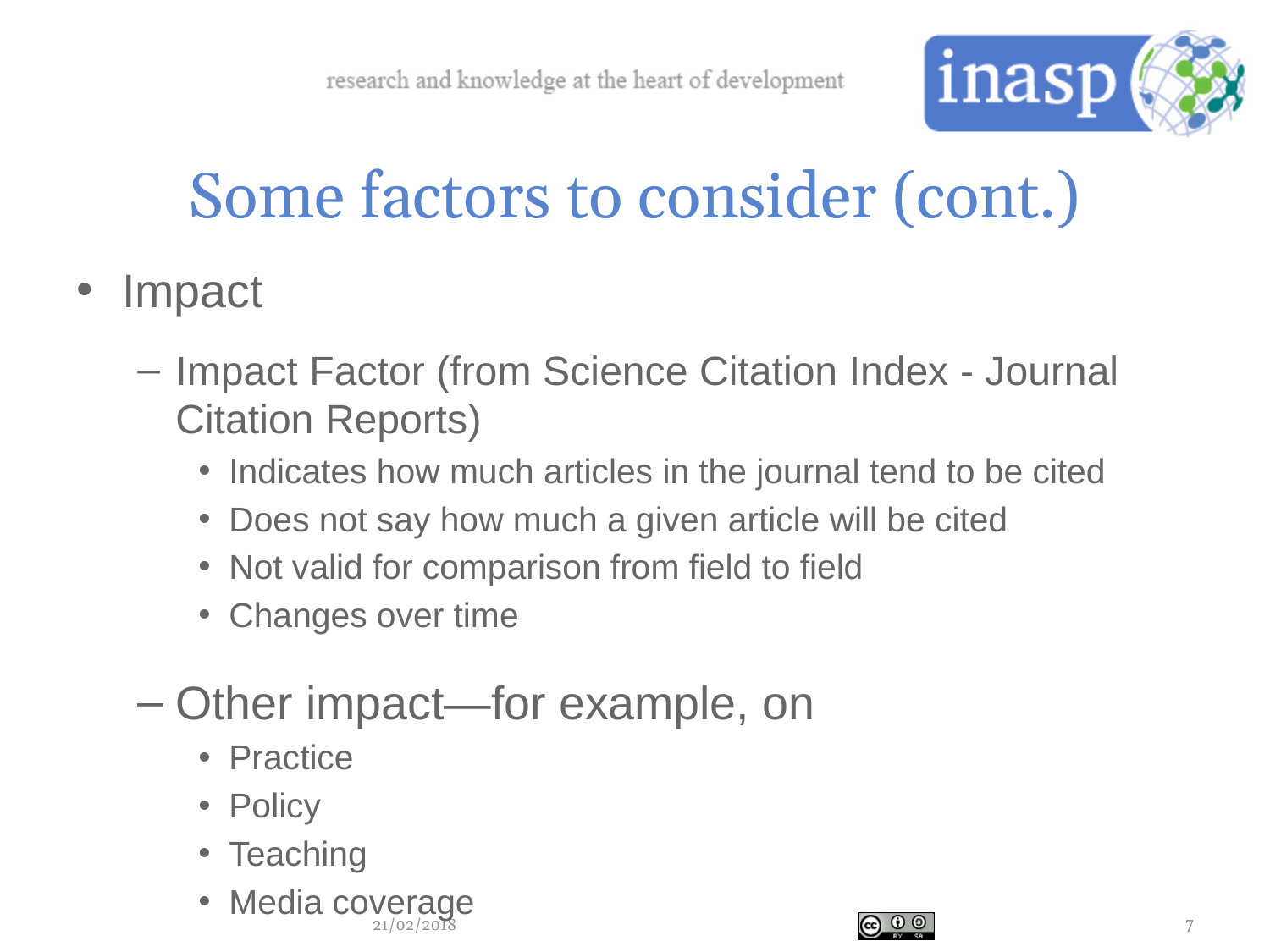

Some factors to consider (cont.)
Impact
Impact Factor (from Science Citation Index - Journal Citation Reports)
Indicates how much articles in the journal tend to be cited
Does not say how much a given article will be cited
Not valid for comparison from field to field
Changes over time

Other impact—for example, on
Practice
Policy
Teaching
Media coverage
21/02/2018

7